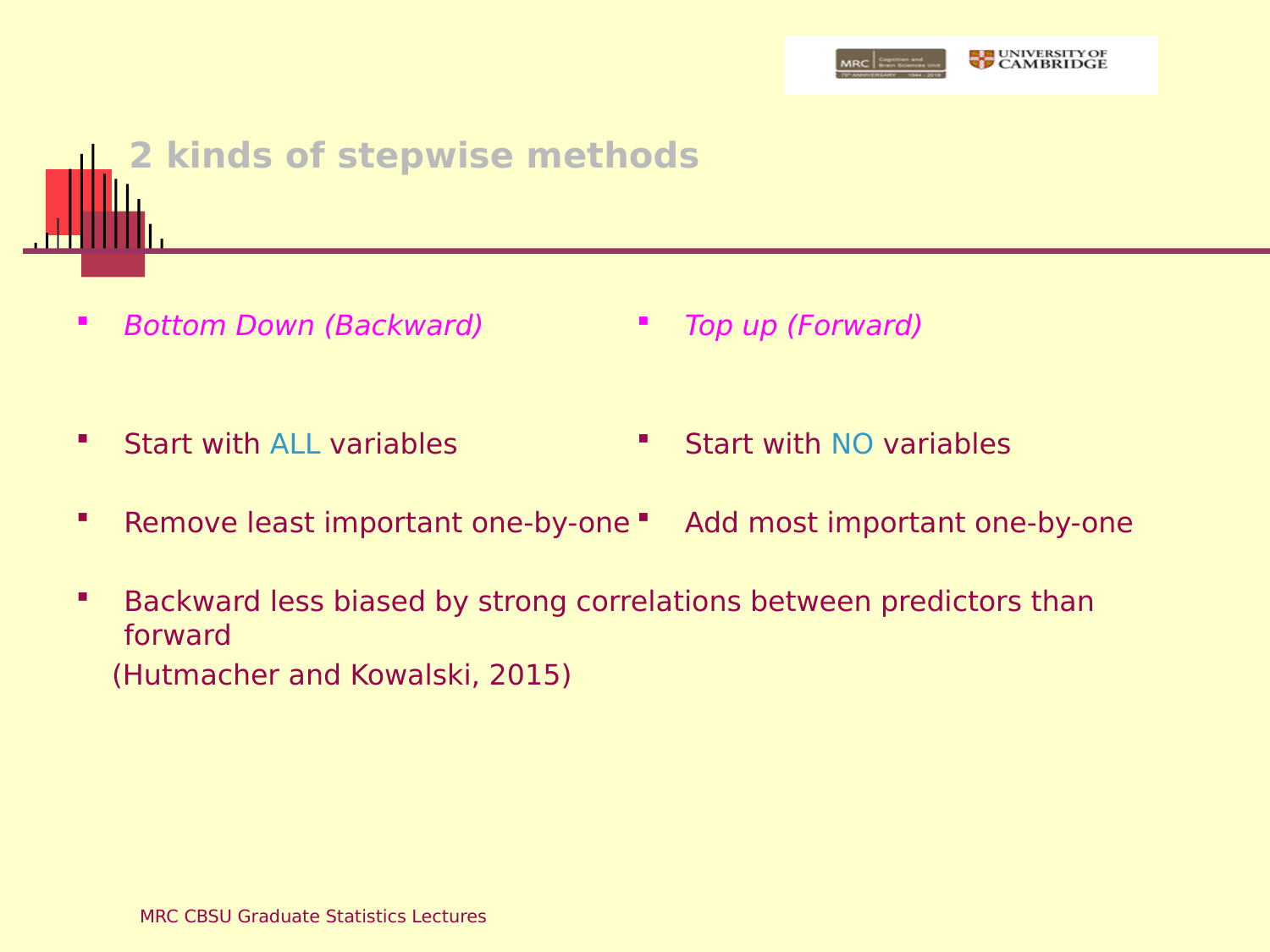

# 2 kinds of stepwise methods

Bottom Down (Backward)

Start with ALL variables

Remove least important one-by-one

Backward less biased by strong correlations between predictors than forward
    (Hutmacher and Kowalski, 2015)

Top up (Forward)

Start with NO variables

Add most important one-by-one

MRC CBSU Graduate Statistics Lectures